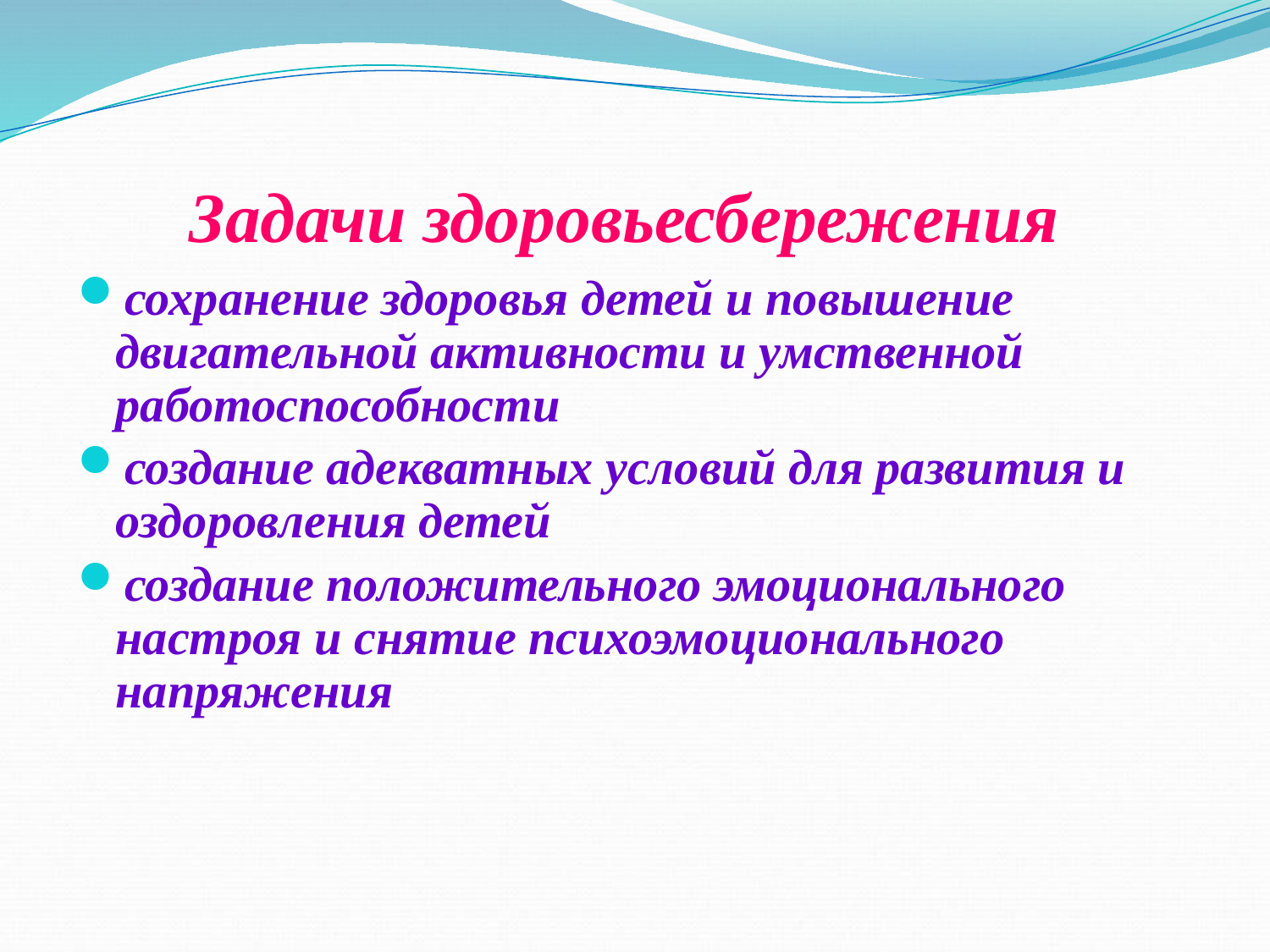

# Задачи здоровьесбережения
сохранение здоровья детей и повышение двигательной активности и умственной работоспособности
создание адекватных условий для развития и оздоровления детей
создание положительного эмоционального настроя и снятие психоэмоционального напряжения